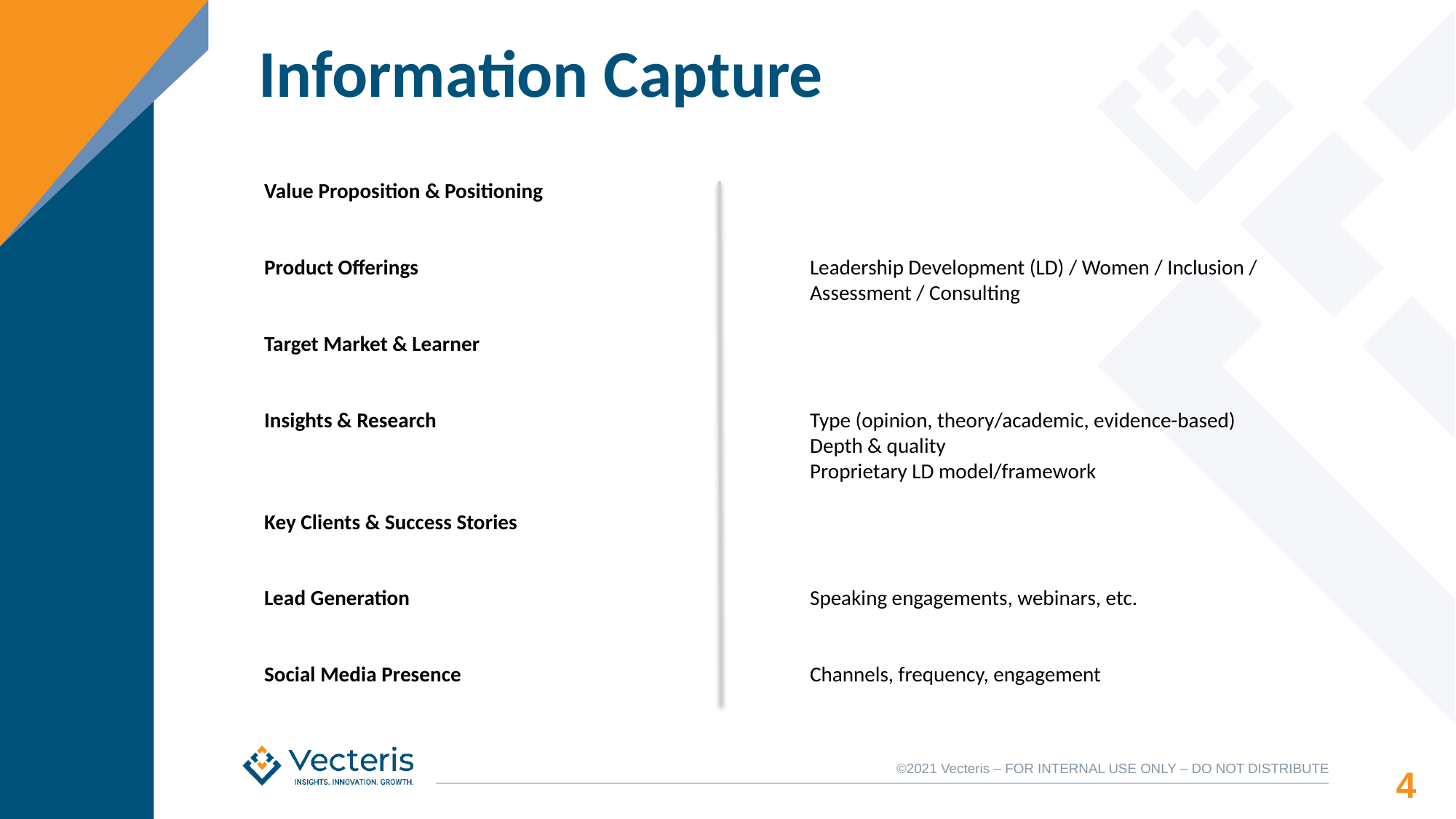

# Information Capture
Value Proposition & Positioning

Product Offerings				Leadership Development (LD) / Women / Inclusion / 					Assessment / Consulting

Target Market & Learner

Insights & Research 				Type (opinion, theory/academic, evidence-based)
					Depth & quality
					Proprietary LD model/framework
Key Clients & Success Stories

Lead Generation				Speaking engagements, webinars, etc.

Social Media Presence				Channels, frequency, engagement
4
©2021 Vecteris – FOR INTERNAL USE ONLY – DO NOT DISTRIBUTE